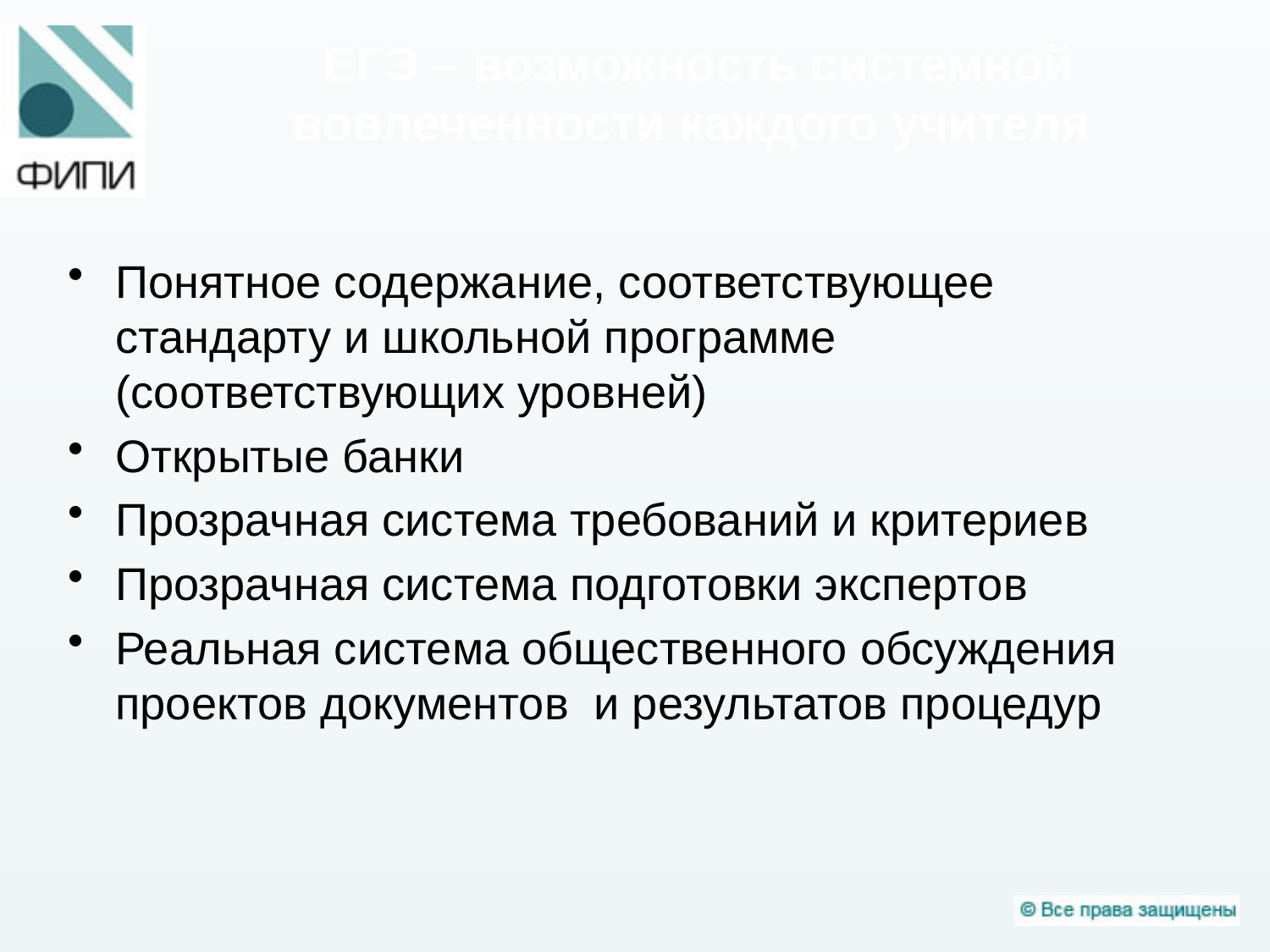

# ЕГЭ – возможность системной вовлеченности каждого учителя
Понятное содержание, соответствующее стандарту и школьной программе (соответствующих уровней)
Открытые банки
Прозрачная система требований и критериев
Прозрачная система подготовки экспертов
Реальная система общественного обсуждения проектов документов  и результатов процедур